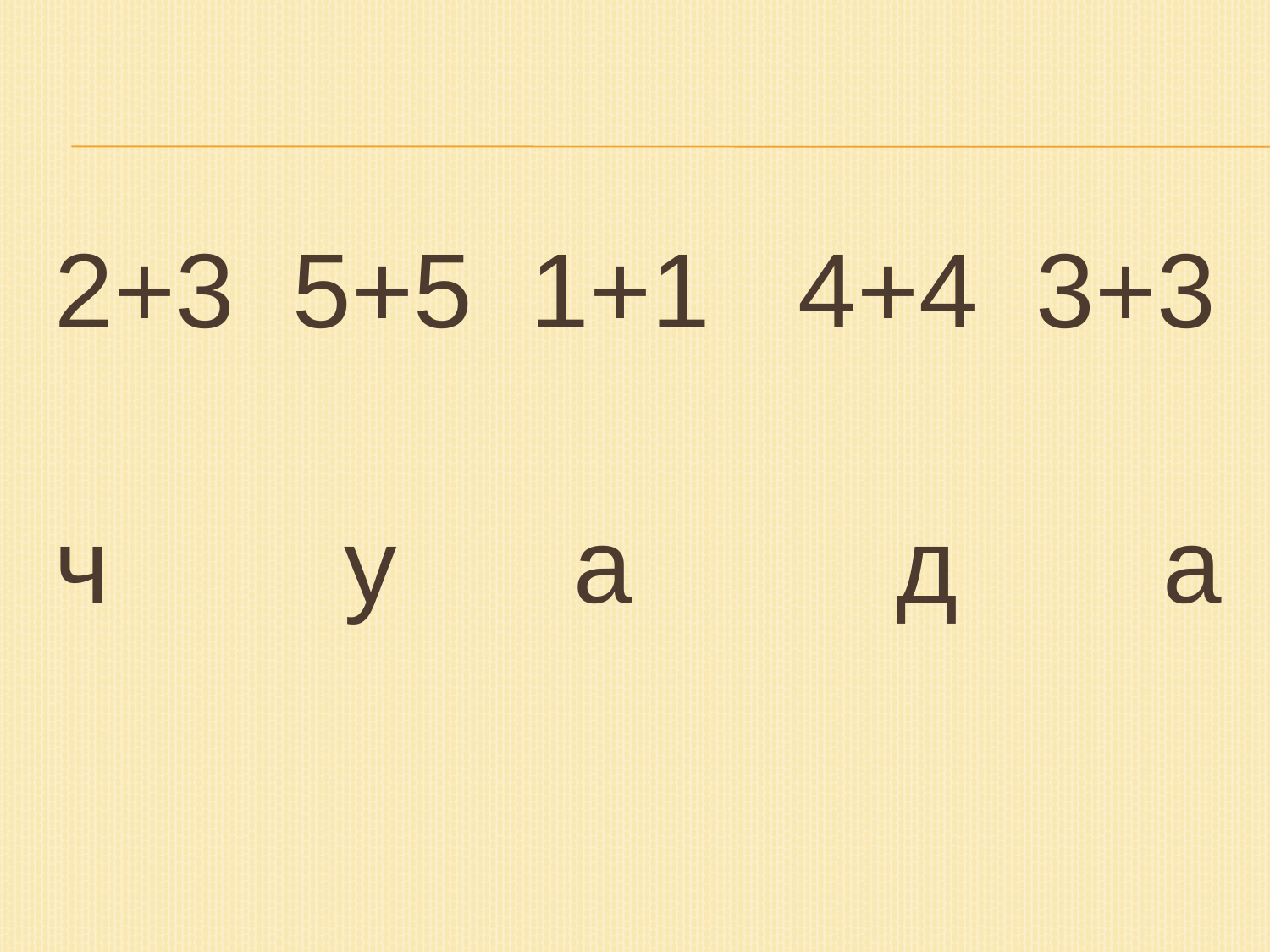

#
2+3  5+5  1+1   4+4  3+3
ч        у      а         д       а